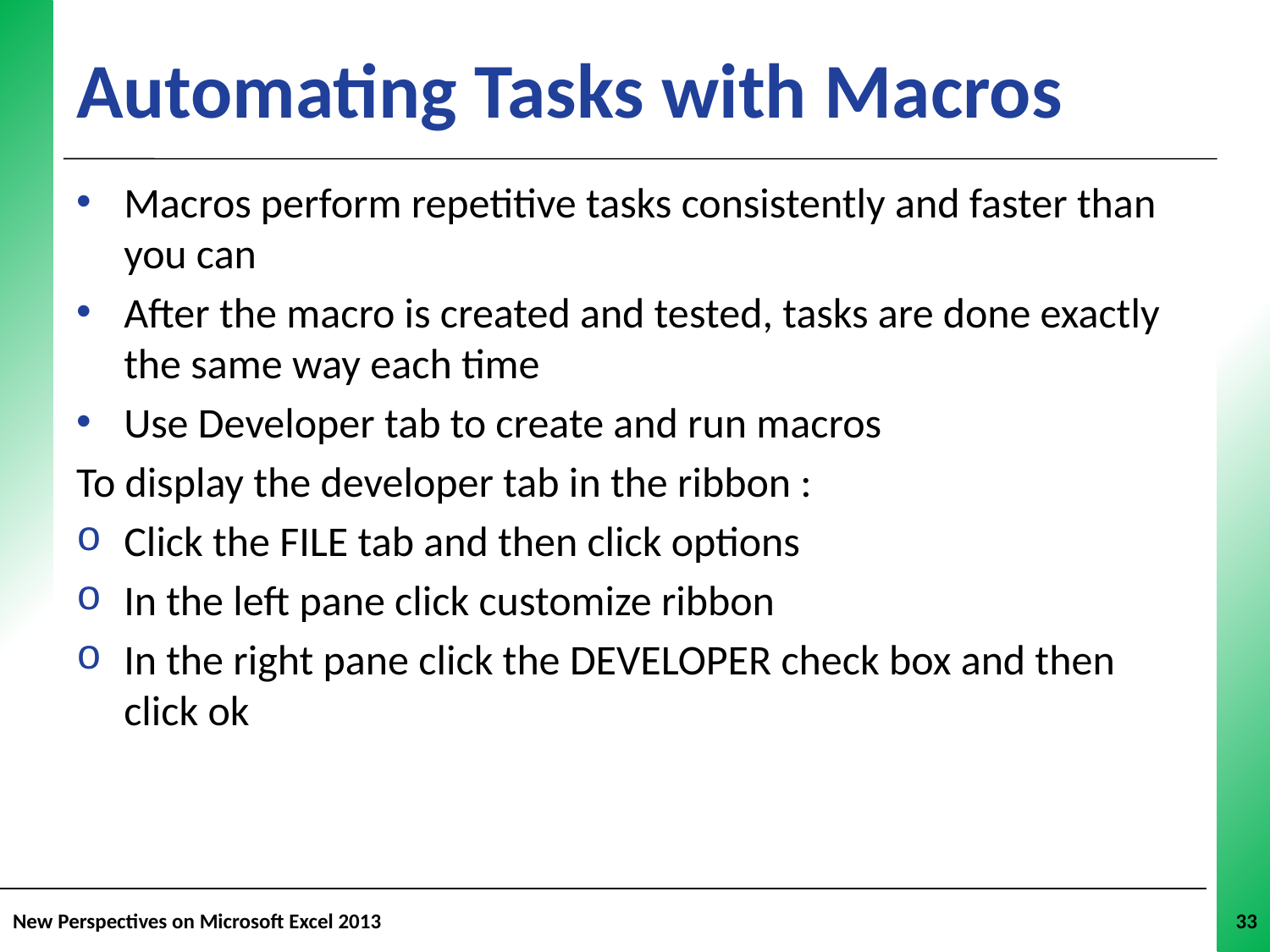

Automating Tasks with Macros
Macros perform repetitive tasks consistently and faster than you can
After the macro is created and tested, tasks are done exactly the same way each time
Use Developer tab to create and run macros
To display the developer tab in the ribbon :
Click the FILE tab and then click options
In the left pane click customize ribbon
In the right pane click the DEVELOPER check box and then click ok

New Perspectives on Microsoft Excel 2013
33